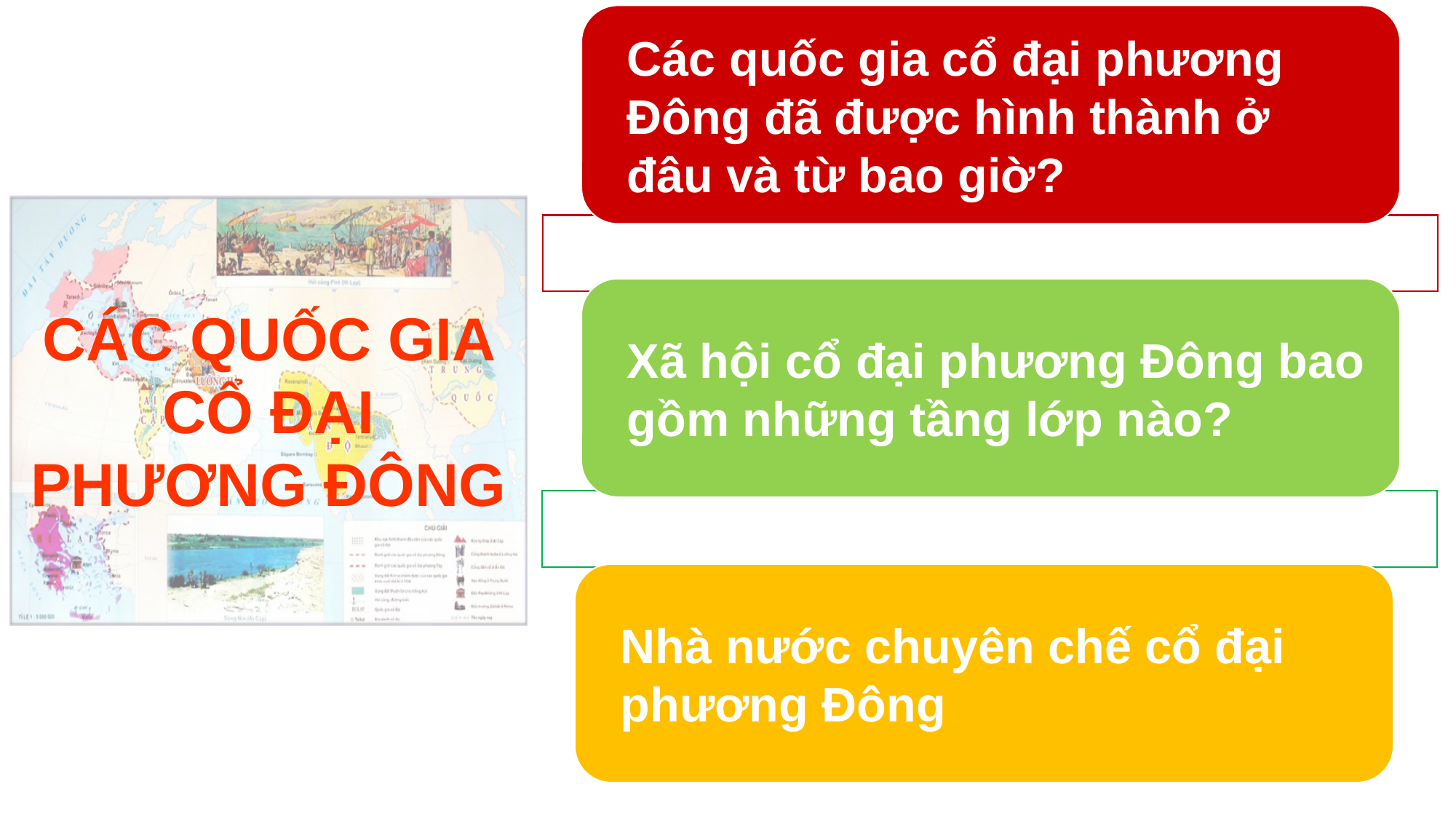

Các quốc gia cổ đại phương Đông đã được hình thành ở đâu và từ bao giờ?
Xã hội cổ đại phương Đông bao gồm những tầng lớp nào?
Nhà nước chuyên chế cổ đại phương Đông
# CÁC QUỐC GIA CỔ ĐẠI PHƯƠNG ĐÔNG